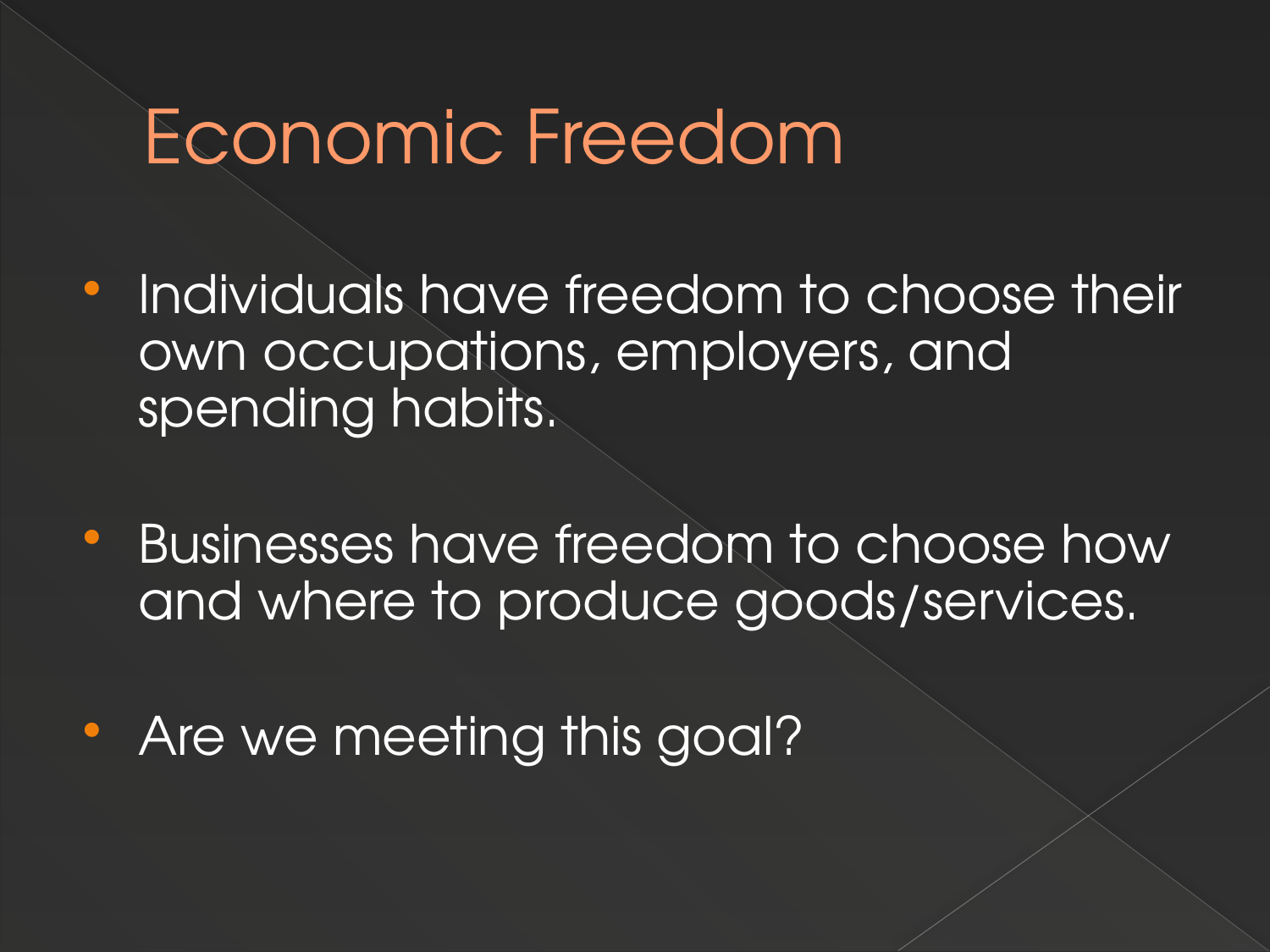

# Economic Freedom
Individuals have freedom to choose their own occupations, employers, and spending habits.

Businesses have freedom to choose how and where to produce goods/services.

Are we meeting this goal?